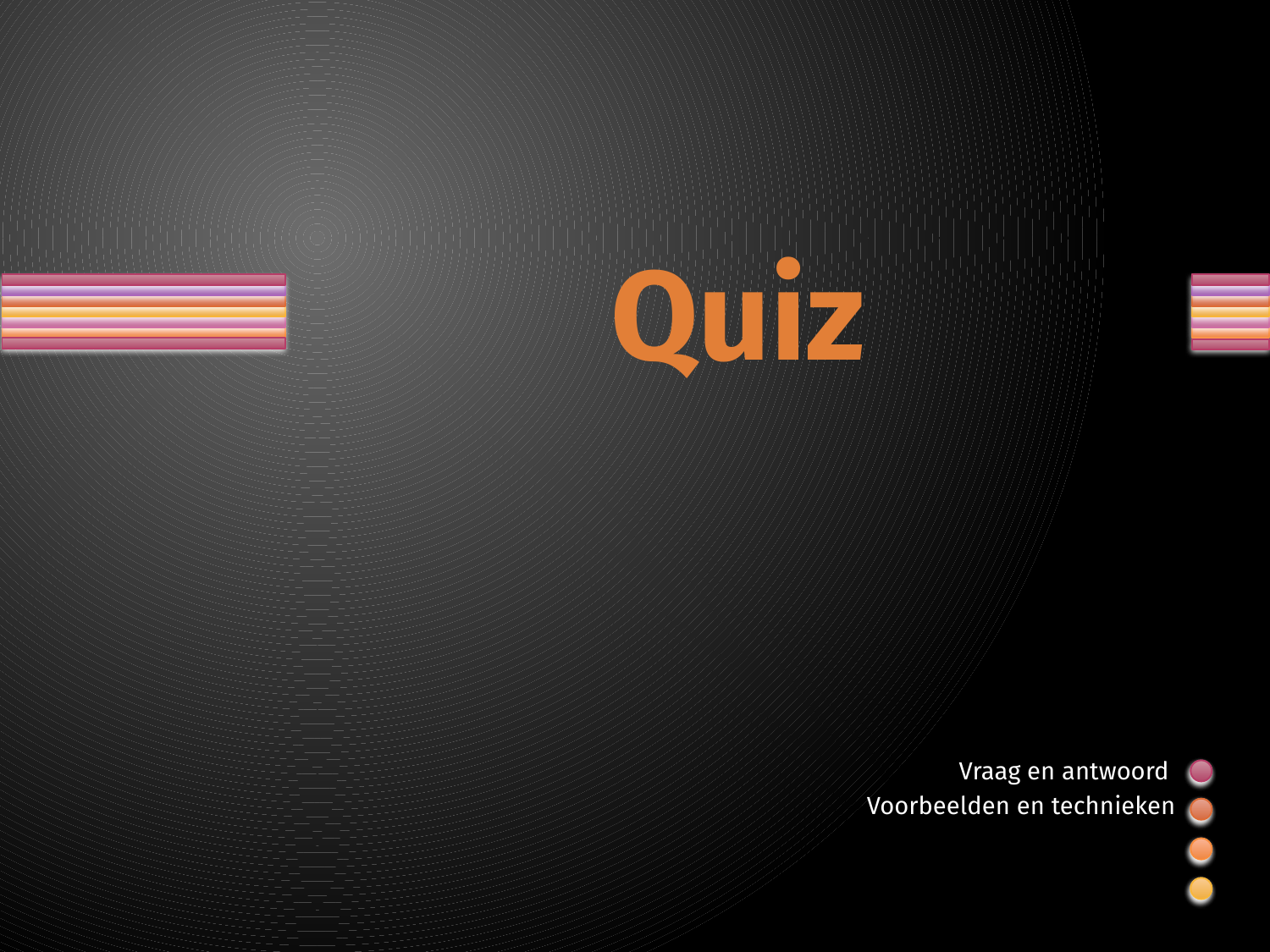

# Quiz
Vraag en antwoord
Voorbeelden en technieken